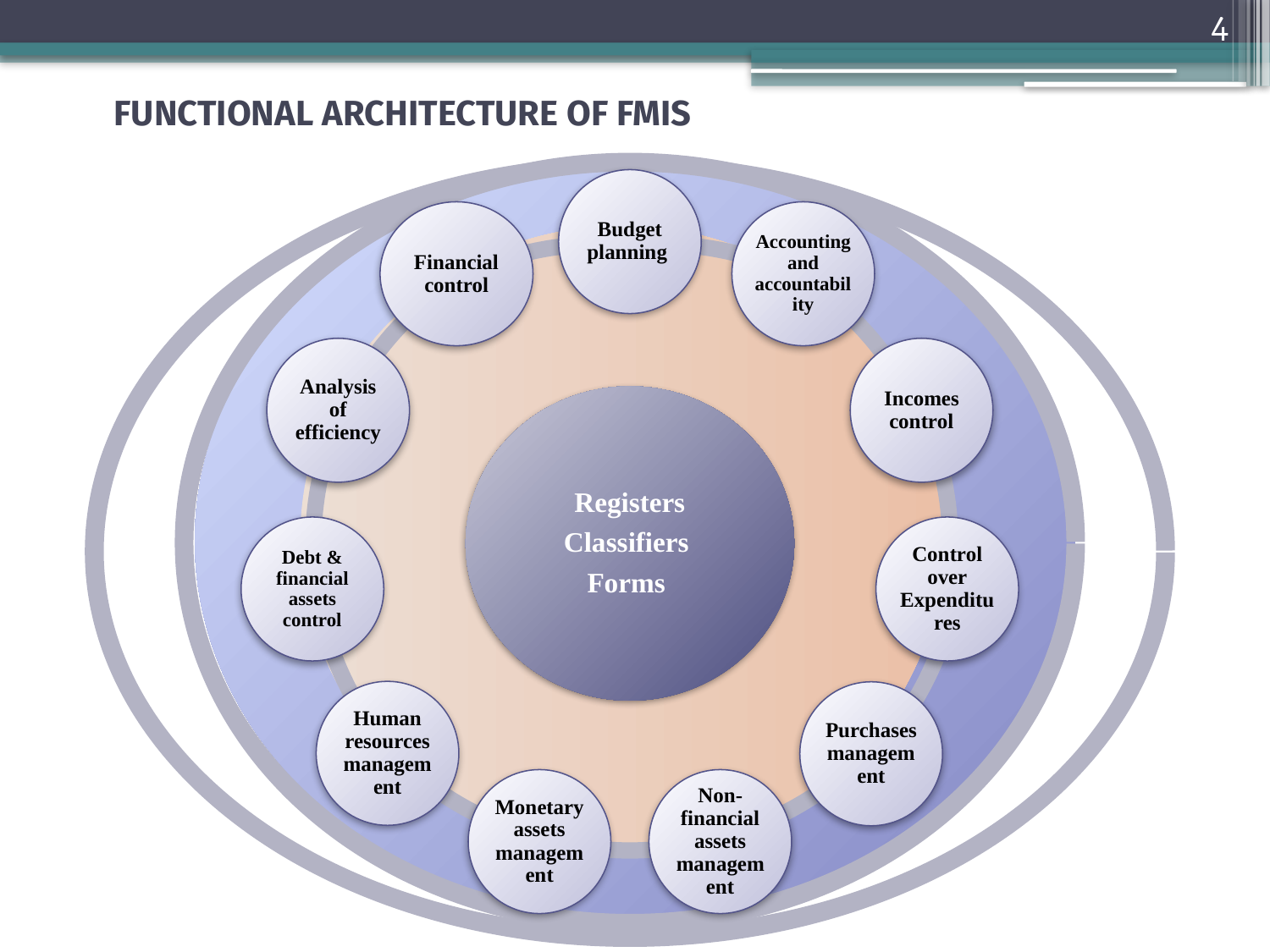

4
# FUNCTIONAL ARCHITECTURE OF FMIS

Registers
Classifiers
Forms
Budget planning
Accounting and accountability
Incomes control
Control over Expenditures
Purchases management
Non-financial assets management
Monetary assets management
Human resources management
Debt & financial assets control
Analysis of efficiency
Financial control

4